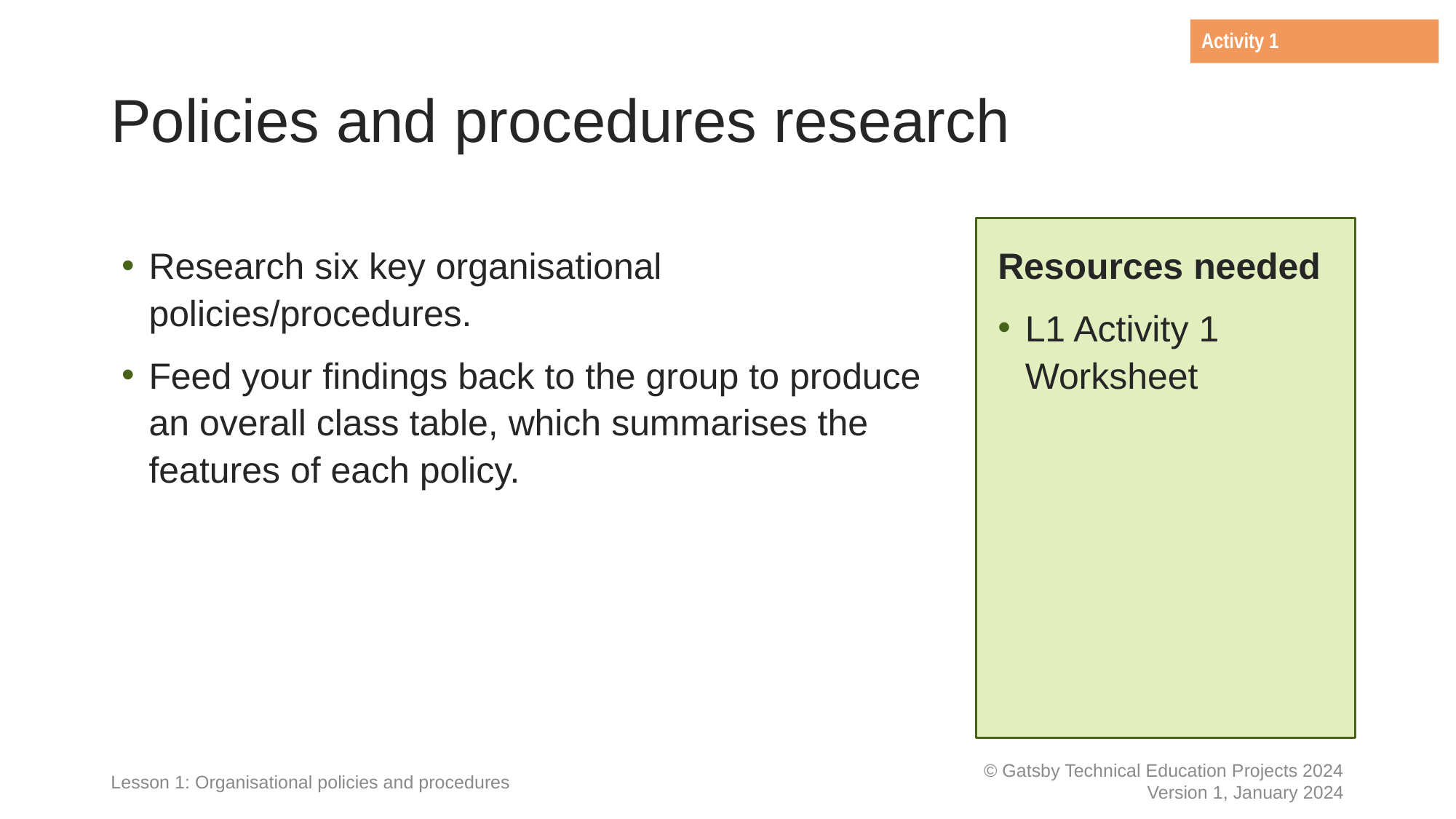

Activity 1
# Policies and procedures research
Research six key organisational policies/procedures.
Feed your findings back to the group to produce an overall class table, which summarises the features of each policy.
Resources needed
L1 Activity 1 Worksheet
Lesson 1: Organisational policies and procedures